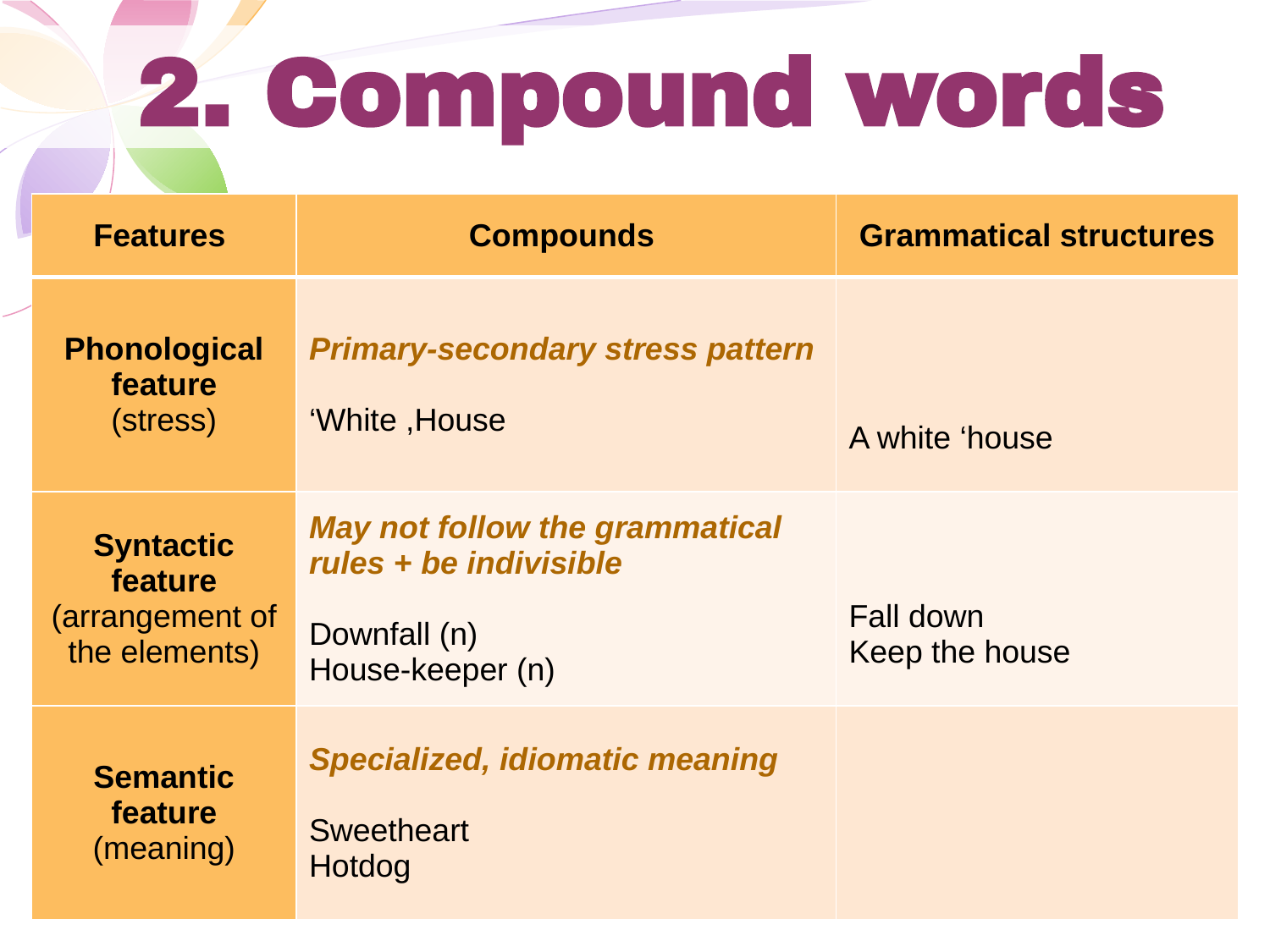

2. Compound words
| Features | Compounds | Grammatical structures |
| --- | --- | --- |
| Phonological feature (stress) | Primary-secondary stress pattern ‘White ,House | A white ‘house |
| Syntactic feature (arrangement of the elements) | May not follow the grammatical rules + be indivisible Downfall (n) House-keeper (n) | Fall down Keep the house |
| Semantic feature (meaning) | Specialized, idiomatic meaning Sweetheart Hotdog |  |